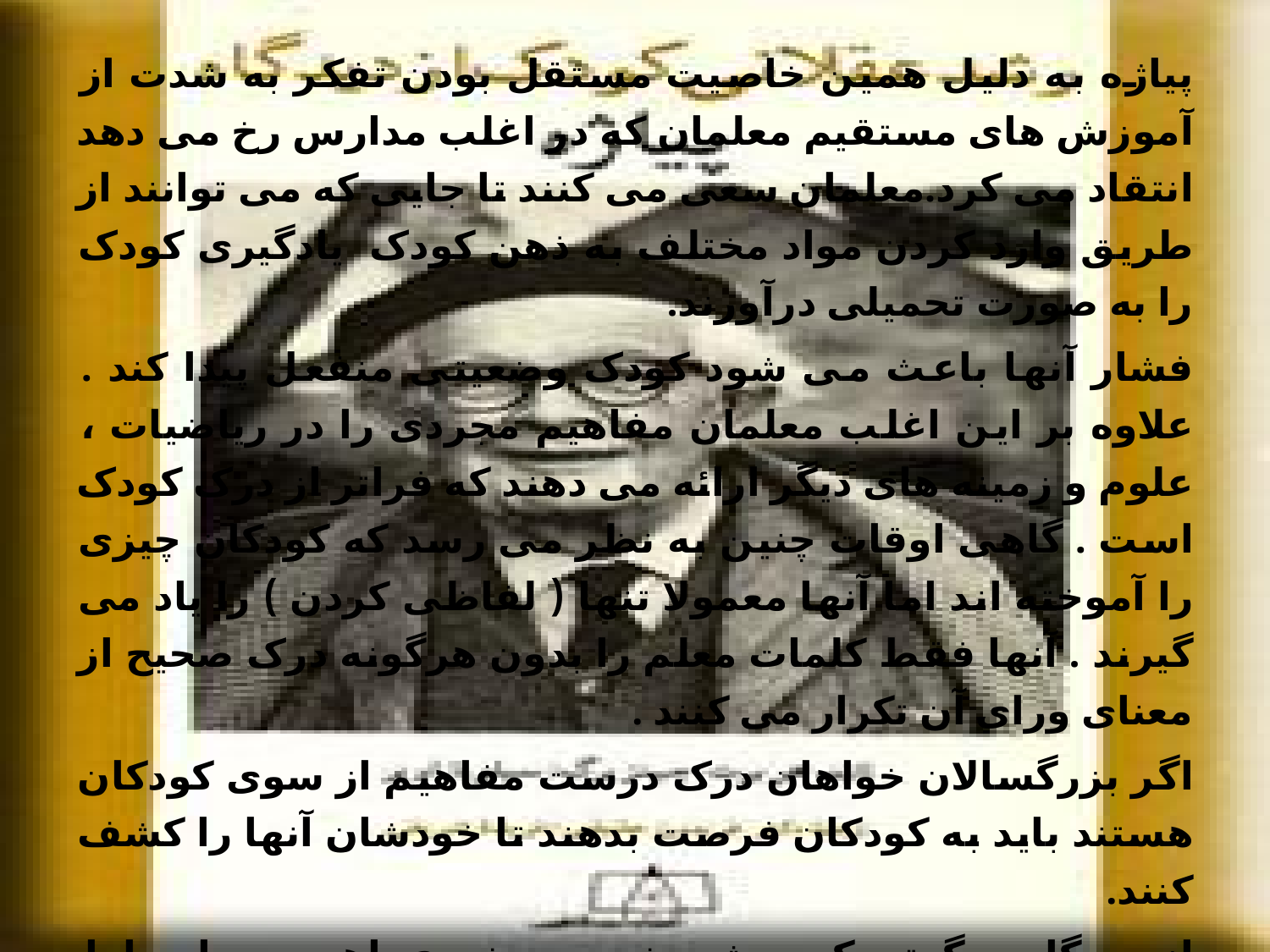

پیاژه به دلیل همین خاصیت مستقل بودن تفکر به شدت از آموزش های مستقیم معلمان که در اغلب مدارس رخ می دهد انتقاد می کرد.معلمان سعی می کنند تا جایی که می توانند از طریق وارد کردن مواد مختلف به ذهن کودک  یادگیری کودک را به صورت تحمیلی درآورند.
فشار آنها باعث می شود کودک وضعیتی منفعل پیدا کند . علاوه بر این اغلب معلمان مفاهیم مجردی را در ریاضیات ، علوم و زمینه های دیگر ارائه می دهند که فراتر از درک کودک است . گاهی اوقات چنین به نظر می رسد که کودکان چیزی را آموخته اند اما آنها معمولا تنها ( لفاظی کردن ) را یاد می گیرند . آنها فقط کلمات معلم را بدون هرگونه درک صحیح از معنای ورای آن تکرار می کنند .
اگر بزرگسالان خواهان درک درست مفاهیم از سوی کودکان هستند باید به کودکان فرصت بدهند تا خودشان آنها را کشف کنند.
از دیدگاه ویگوتسکی رشد خود به خودی اهمیت دارد اما آنطور که پیاژه به آن اعتقاد داشت ، رشد درونی تنها مسئله ی با اهمیت نیست . اگر ذهن کودکان تنها محصول اکتشاف و اختراعات خود به خودی آنها باشد ، ذهن آنها چندان پیشرفتی نخواهد کرد .